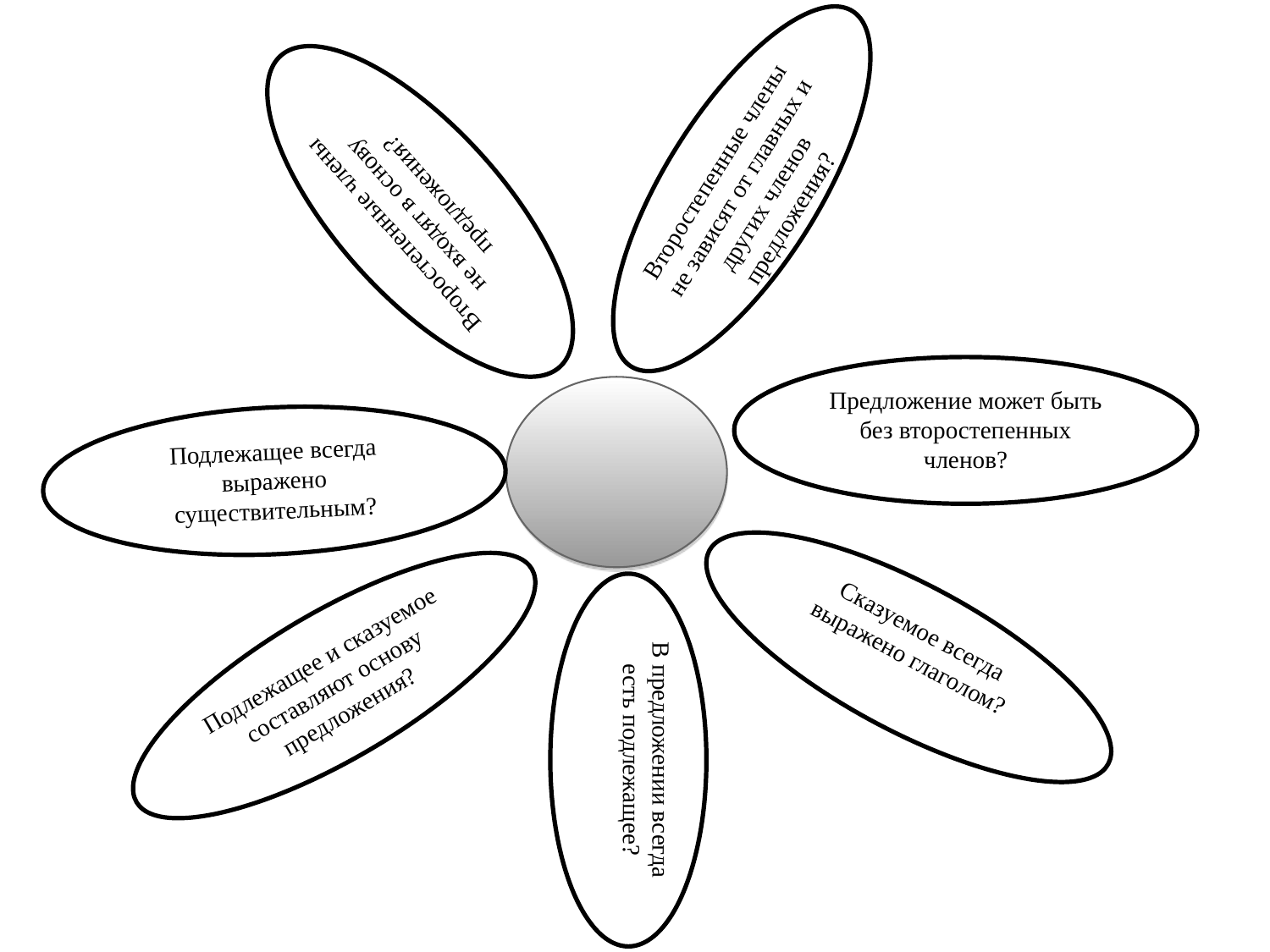

Второстепенные члены не зависят от главных и других членов предложения?

Второстепенные члены не входят в основу предложения?

Предложение может быть без второстепенных членов?

Подлежащее всегда выражено существительным?

Сказуемое всегда выражено глаголом?

Подлежащее и сказуемое составляют основу предложения?

В предложении всегда есть подлежащее?